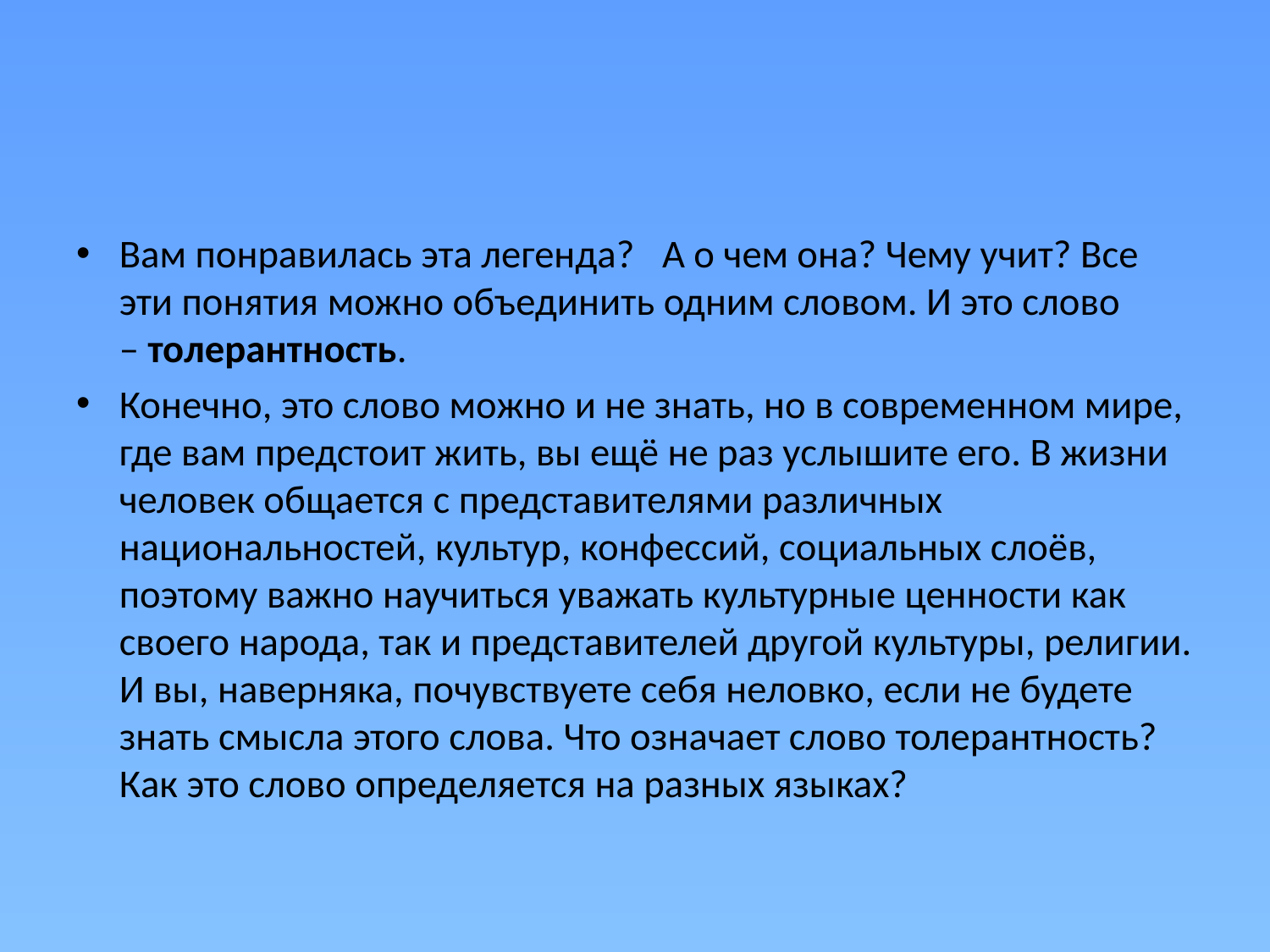

#
Вам понравилась эта легенда?   А о чем она? Чему учит? Все эти понятия можно объединить одним словом. И это слово – толерантность.
Конечно, это слово можно и не знать, но в современном мире, где вам предстоит жить, вы ещё не раз услышите его. В жизни человек общается с представителями различных национальностей, культур, конфессий, социальных слоёв, поэтому важно научиться уважать культурные ценности как своего народа, так и представителей другой культуры, религии.
И вы, наверняка, почувствуете себя неловко, если не будете знать смысла этого слова. Что означает слово толерантность? Как это слово определяется на разных языках?